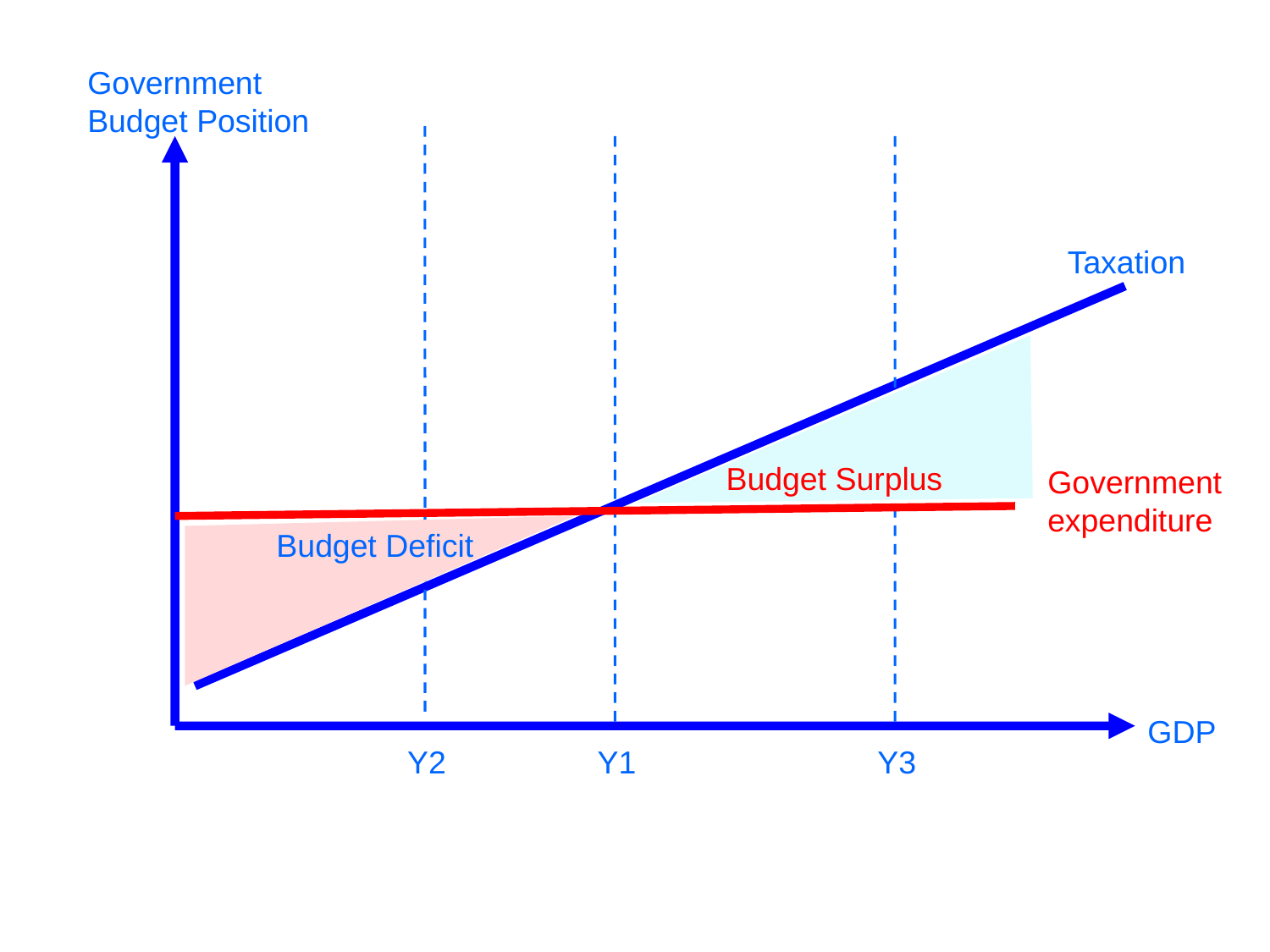

Government Budget Position

Taxation

Budget Surplus
Government expenditure

Budget Deficit
GDP

Y2
Y1
Y3